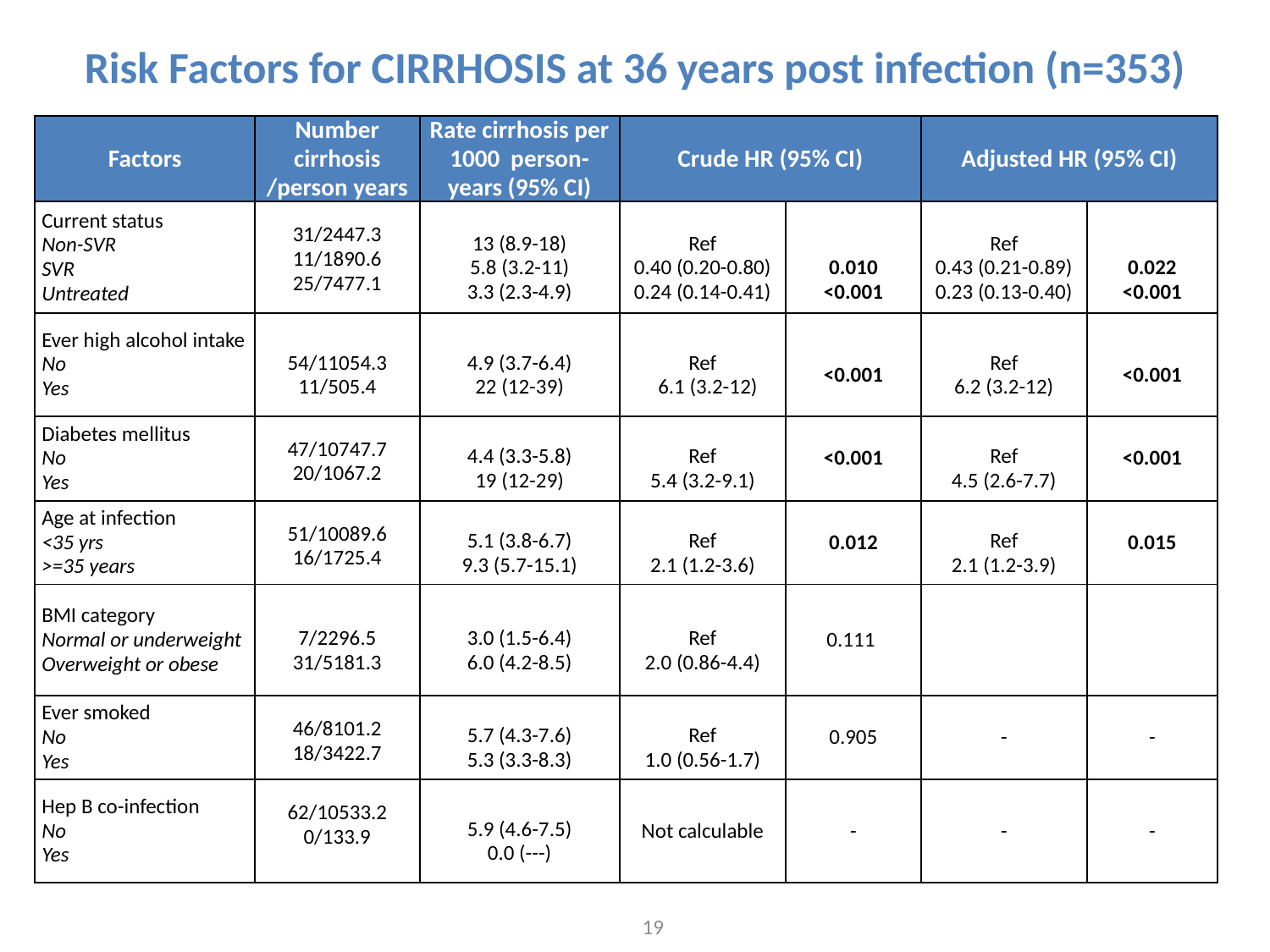

# Risk Factors for CIRRHOSIS at 36 years post infection (n=353)
| Factors | Number cirrhosis /person years | Rate cirrhosis per 1000 person-years (95% CI) | Crude HR (95% CI) |  | Adjusted HR (95% CI) |  |
| --- | --- | --- | --- | --- | --- | --- |
| Current status Non-SVR SVR Untreated | 31/2447.3 11/1890.6 25/7477.1 | 13 (8.9-18) 5.8 (3.2-11) 3.3 (2.3-4.9) | Ref 0.40 (0.20-0.80) 0.24 (0.14-0.41) | 0.010 <0.001 | Ref 0.43 (0.21-0.89) 0.23 (0.13-0.40) | 0.022 <0.001 |
| Ever high alcohol intake No Yes | 54/11054.3 11/505.4 | 4.9 (3.7-6.4) 22 (12-39) | Ref 6.1 (3.2-12) | <0.001 | Ref 6.2 (3.2-12) | <0.001 |
| Diabetes mellitus No Yes | 47/10747.7 20/1067.2 | 4.4 (3.3-5.8) 19 (12-29) | Ref 5.4 (3.2-9.1) | <0.001 | Ref 4.5 (2.6-7.7) | <0.001 |
| Age at infection <35 yrs >=35 years | 51/10089.6 16/1725.4 | 5.1 (3.8-6.7) 9.3 (5.7-15.1) | Ref 2.1 (1.2-3.6) | 0.012 | Ref 2.1 (1.2-3.9) | 0.015 |
| BMI category Normal or underweight Overweight or obese | 7/2296.5 31/5181.3 | 3.0 (1.5-6.4) 6.0 (4.2-8.5) | Ref 2.0 (0.86-4.4) | 0.111 |  |  |
| Ever smoked No Yes | 46/8101.2 18/3422.7 | 5.7 (4.3-7.6) 5.3 (3.3-8.3) | Ref 1.0 (0.56-1.7) | 0.905 | - | - |
| Hep B co-infection No Yes | 62/10533.2 0/133.9 | 5.9 (4.6-7.5) 0.0 (---) | Not calculable | - | - | - |
19